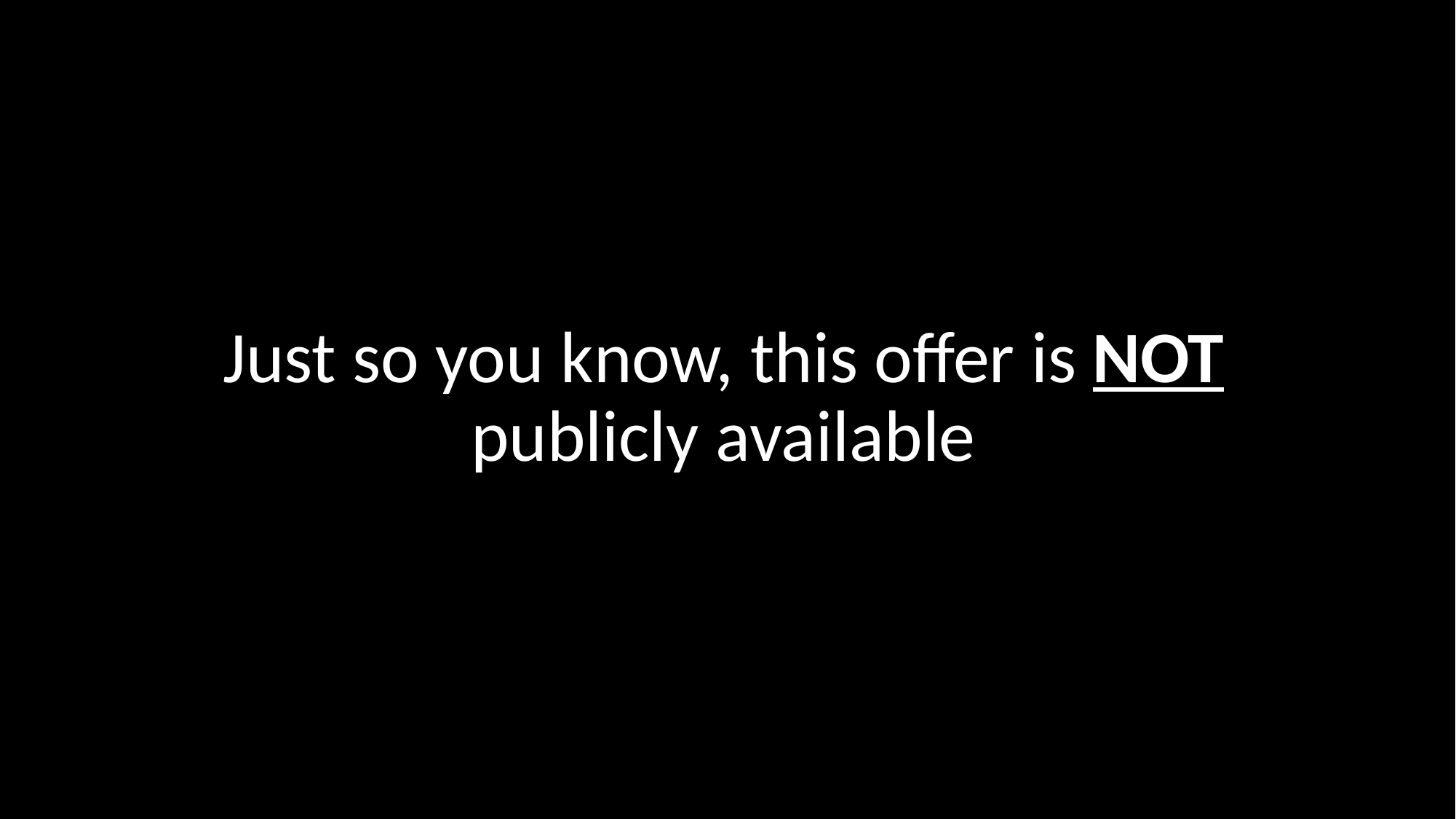

Just so you know, this offer is NOT publicly available